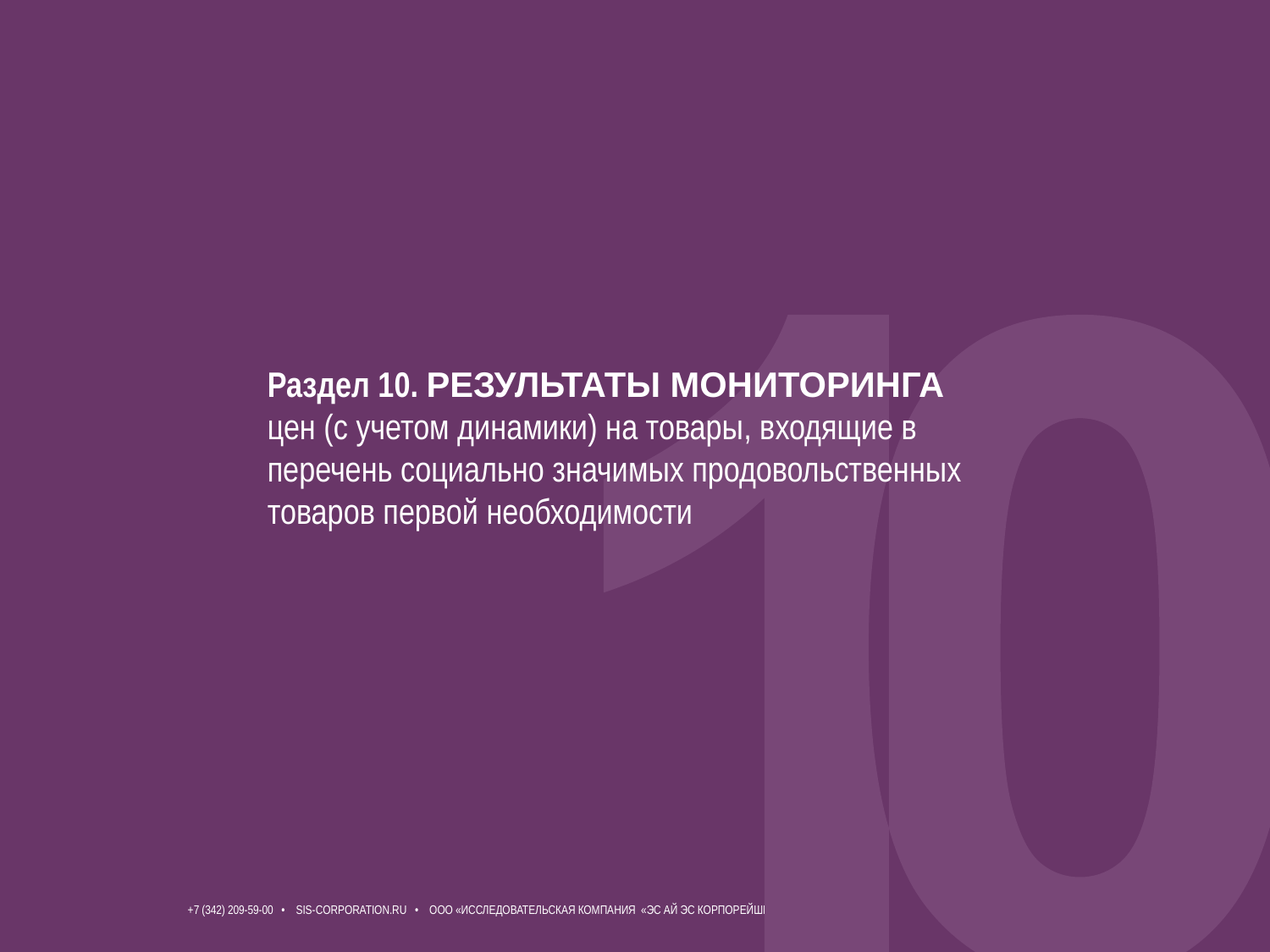

Раздел 10. РЕЗУЛЬТАТЫ МОНИТОРИНГА
цен (с учетом динамики) на товары, входящие в перечень социально значимых продовольственных товаров первой необходимости